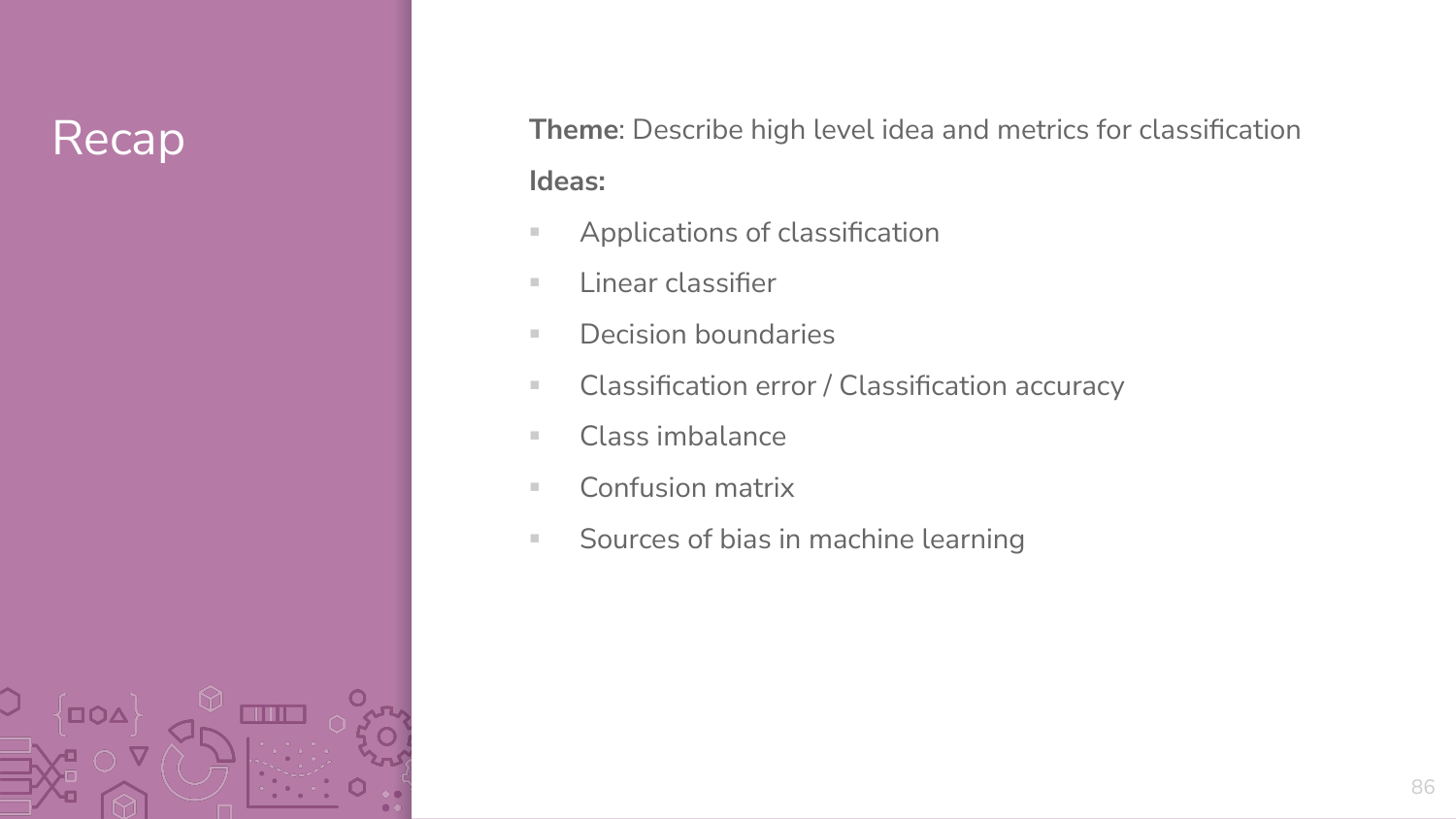

# Recap
Theme: Describe high level idea and metrics for classification
Ideas:
Applications of classification
Linear classifier
Decision boundaries
Classification error / Classification accuracy
Class imbalance
Confusion matrix
Sources of bias in machine learning
86